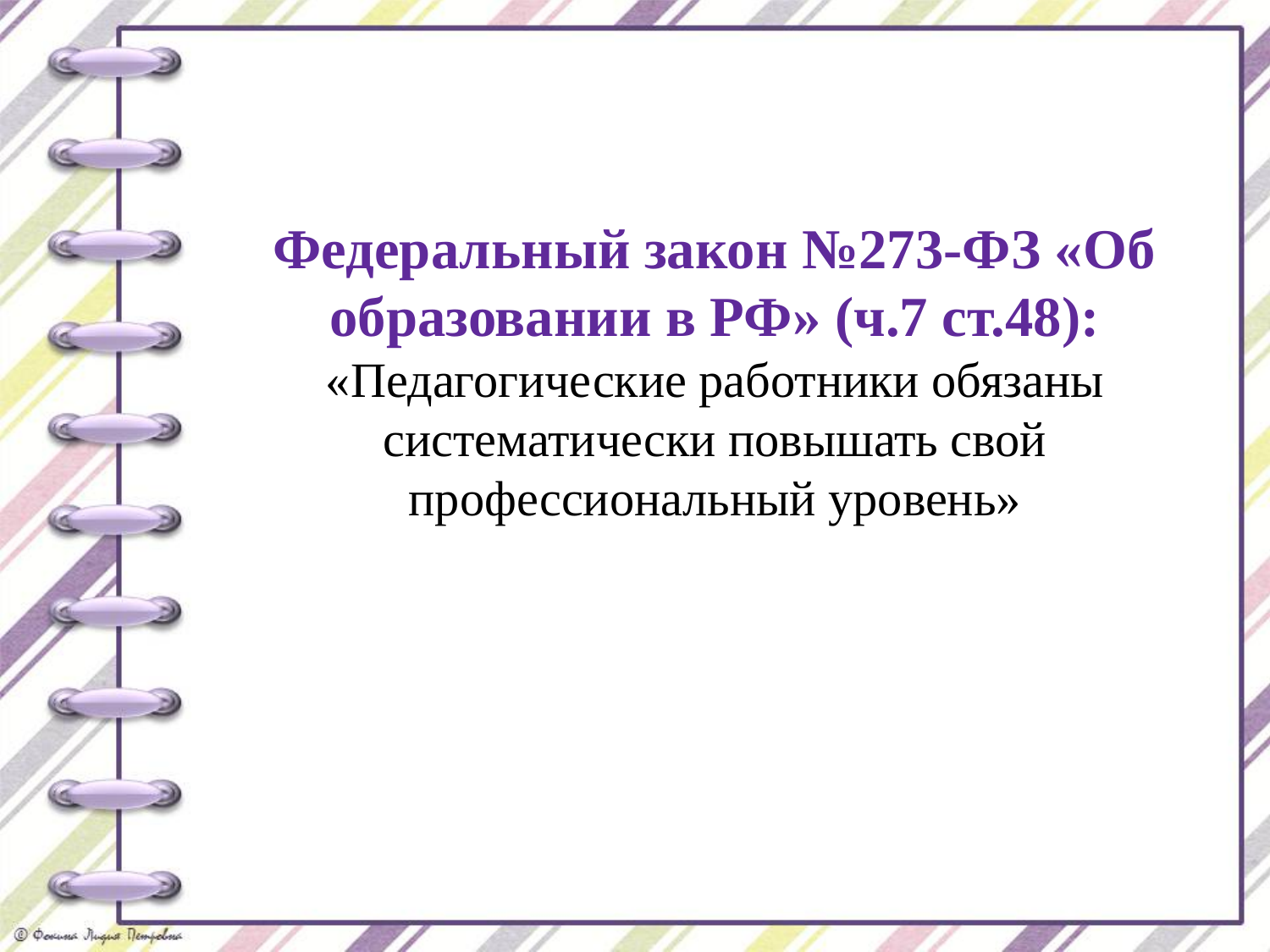

Федеральный закон №273-ФЗ «Об образовании в РФ» (ч.7 ст.48):
«Педагогические работники обязаны систематически повышать свой профессиональный уровень»